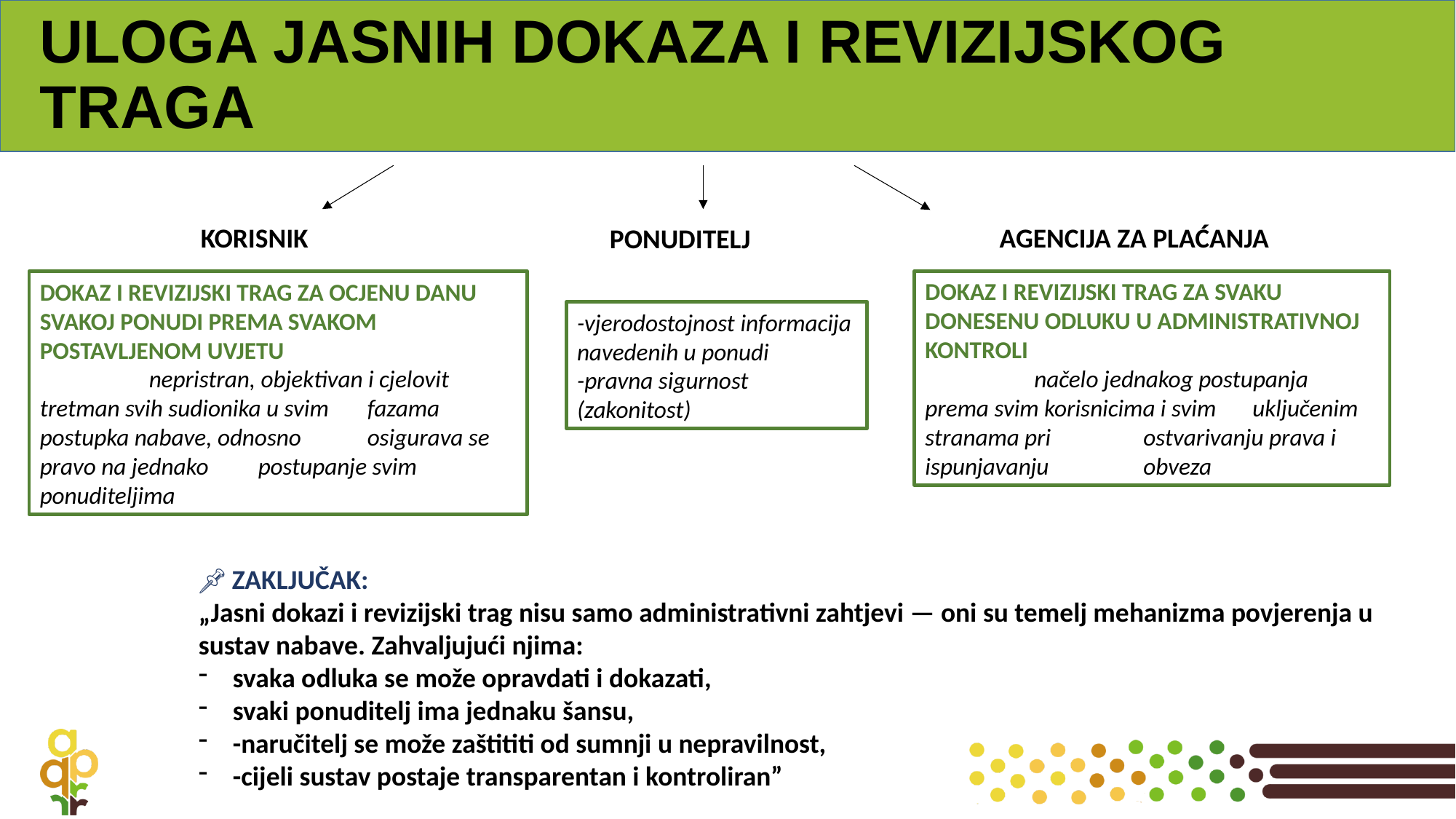

ULOGA JASNIH DOKAZA I REVIZIJSKOG TRAGA
#
KORISNIK
AGENCIJA ZA PLAĆANJA
PONUDITELJ
DOKAZ I REVIZIJSKI TRAG ZA SVAKU DONESENU ODLUKU U ADMINISTRATIVNOJ KONTROLI
	načelo jednakog postupanja 	prema svim korisnicima i svim 	uključenim stranama pri 	ostvarivanju prava i ispunjavanju 	obveza
DOKAZ I REVIZIJSKI TRAG ZA OCJENU DANU SVAKOJ PONUDI PREMA SVAKOM POSTAVLJENOM UVJETU
	nepristran, objektivan i cjelovit 	tretman svih sudionika u svim 	fazama postupka nabave, odnosno 	osigurava se pravo na jednako 	postupanje svim ponuditeljima
-vjerodostojnost informacija navedenih u ponudi
-pravna sigurnost (zakonitost)
📌 ZAKLJUČAK:
„Jasni dokazi i revizijski trag nisu samo administrativni zahtjevi — oni su temelj mehanizma povjerenja u sustav nabave. Zahvaljujući njima:
svaka odluka se može opravdati i dokazati,
svaki ponuditelj ima jednaku šansu,
-naručitelj se može zaštititi od sumnji u nepravilnost,
-cijeli sustav postaje transparentan i kontroliran”